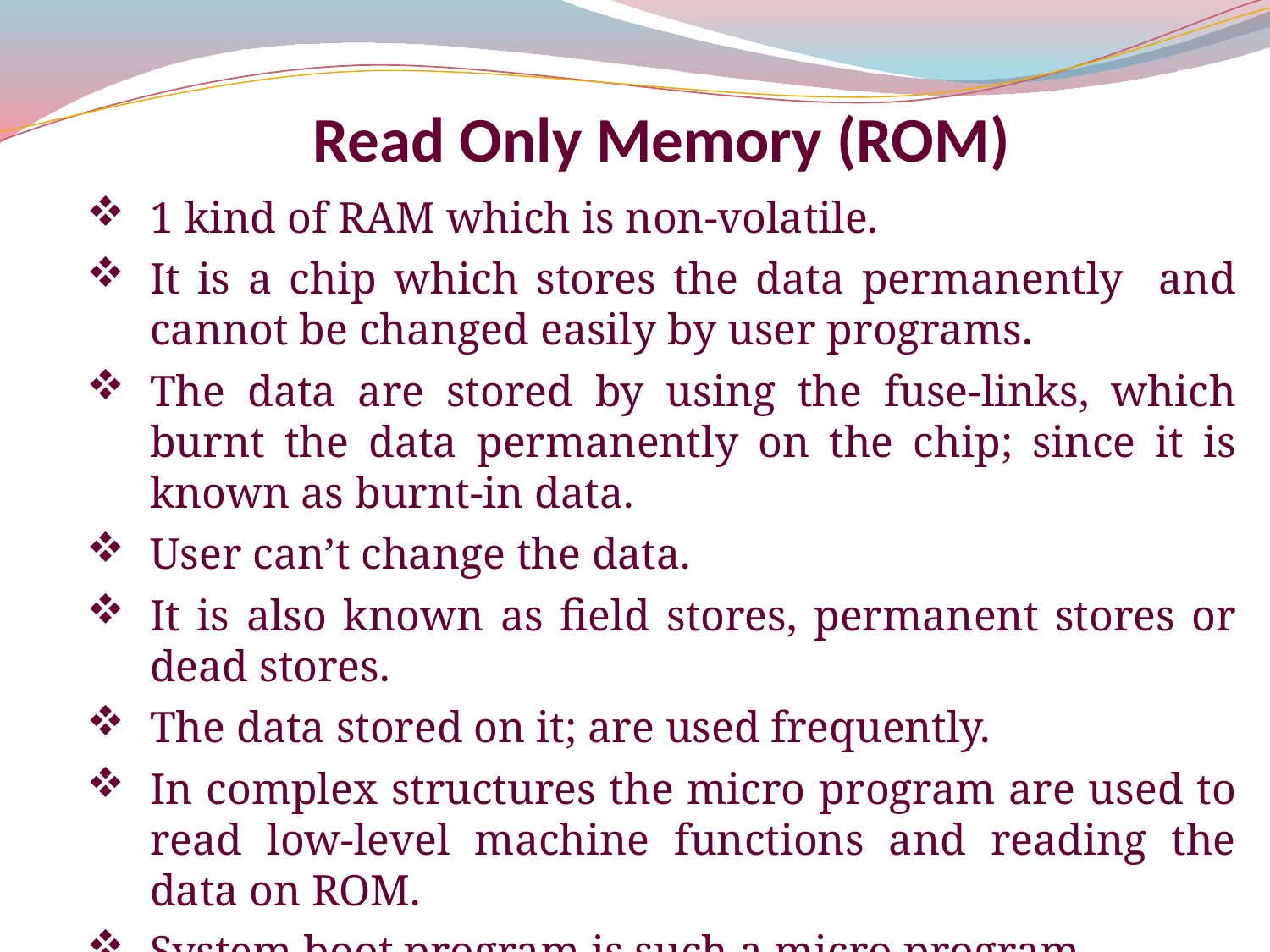

Read Only Memory (ROM)
1 kind of RAM which is non-volatile.
It is a chip which stores the data permanently  and cannot be changed easily by user programs.
The data are stored by using the fuse-links, which burnt the data permanently on the chip; since it is known as burnt-in data.
User can’t change the data.
It is also known as field stores, permanent stores or dead stores.
The data stored on it; are used frequently.
In complex structures the micro program are used to read low-level machine functions and reading the data on ROM.
System boot program is such a micro program.